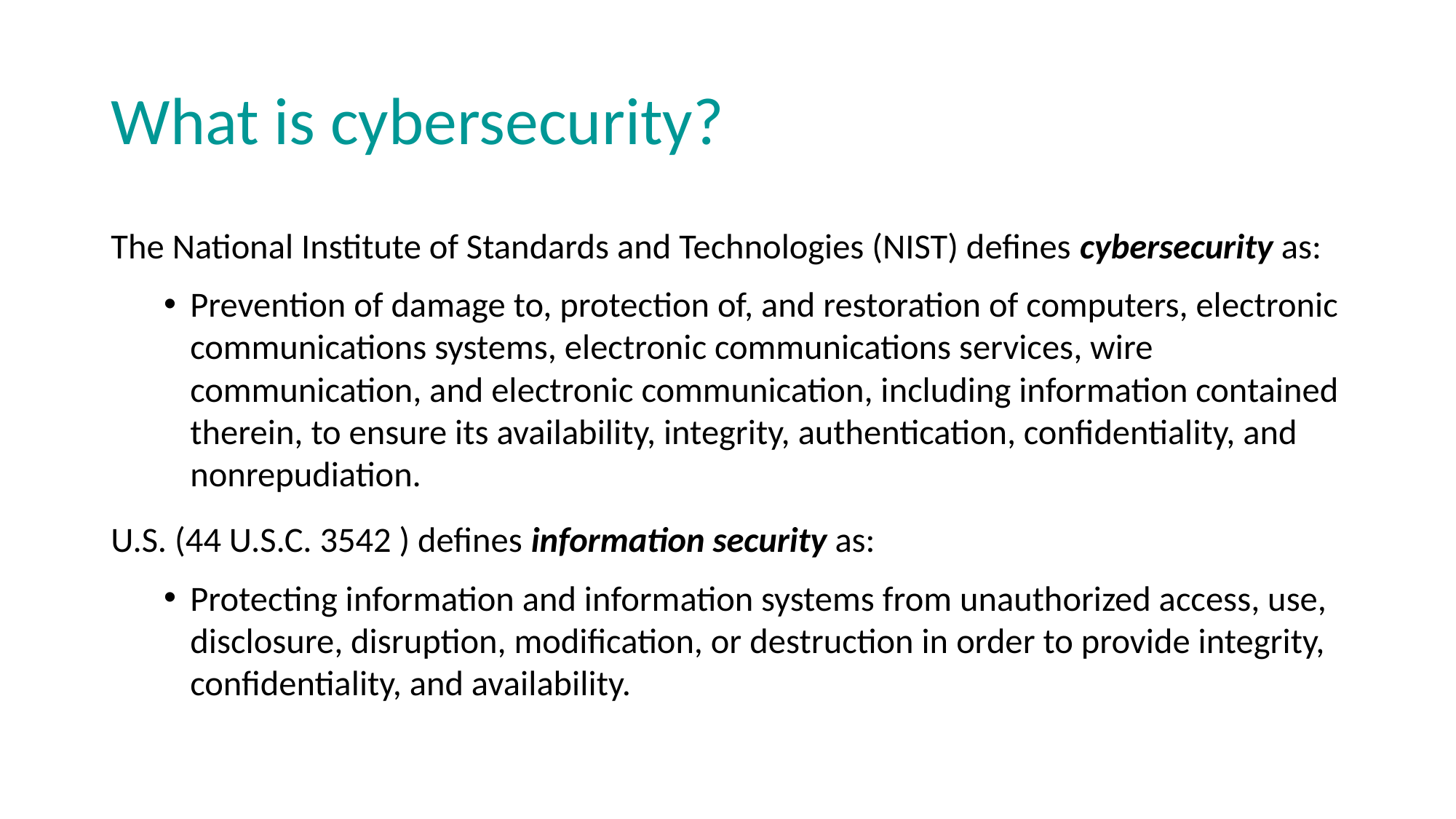

# What is cybersecurity?
The National Institute of Standards and Technologies (NIST) defines cybersecurity as:
Prevention of damage to, protection of, and restoration of computers, electronic communications systems, electronic communications services, wire communication, and electronic communication, including information contained therein, to ensure its availability, integrity, authentication, confidentiality, and nonrepudiation.
U.S. (44 U.S.C. 3542 ) defines information security as:
Protecting information and information systems from unauthorized access, use, disclosure, disruption, modification, or destruction in order to provide integrity, confidentiality, and availability.